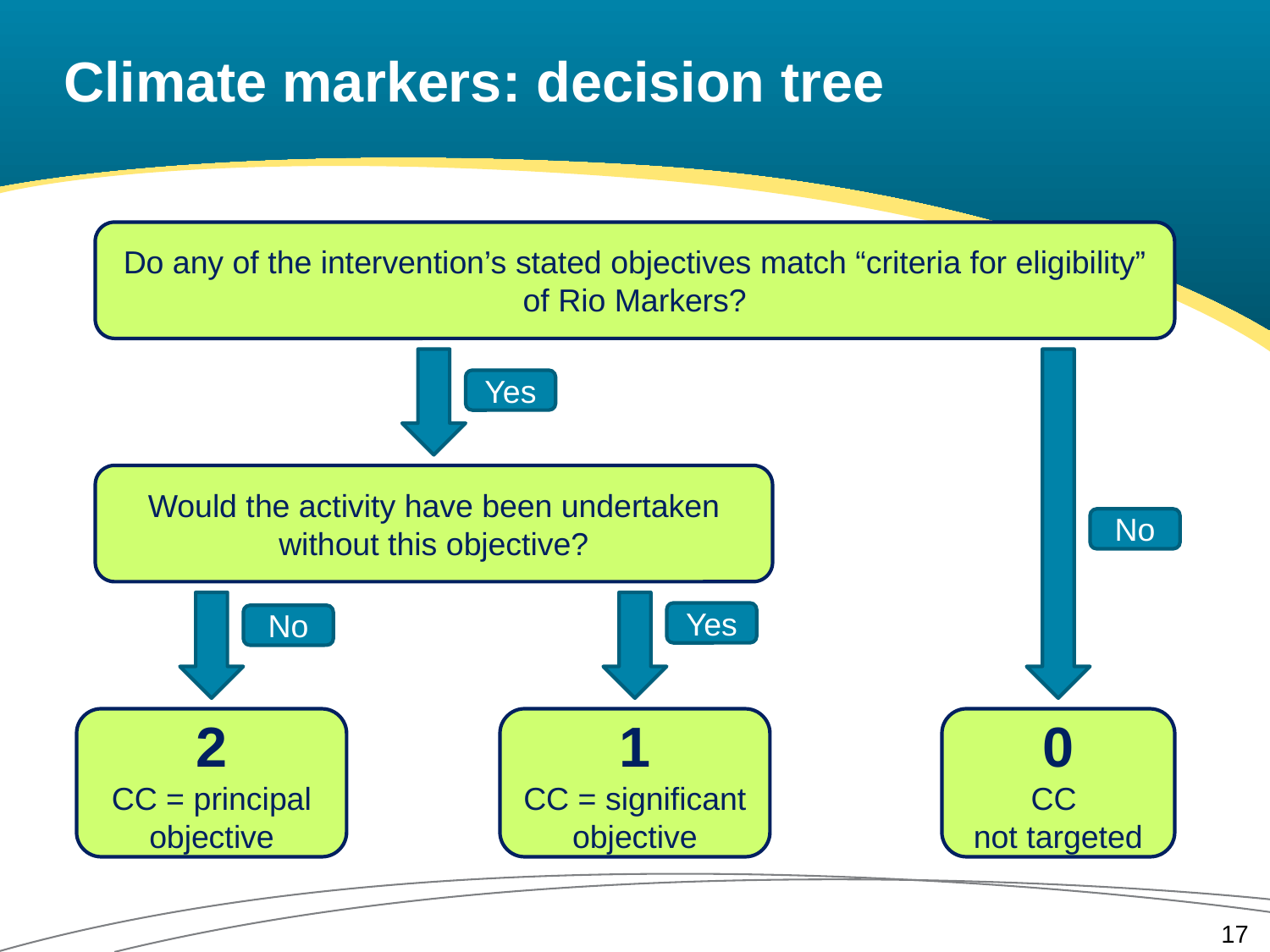

# Climate markers: decision tree
Do any of the intervention’s stated objectives match “criteria for eligibility” of Rio Markers?

Yes
Would the activity have been undertaken without this objective?
No

Yes
No
2
CC = principal objective
1
CC = significant objective
0
CC
not targeted
17